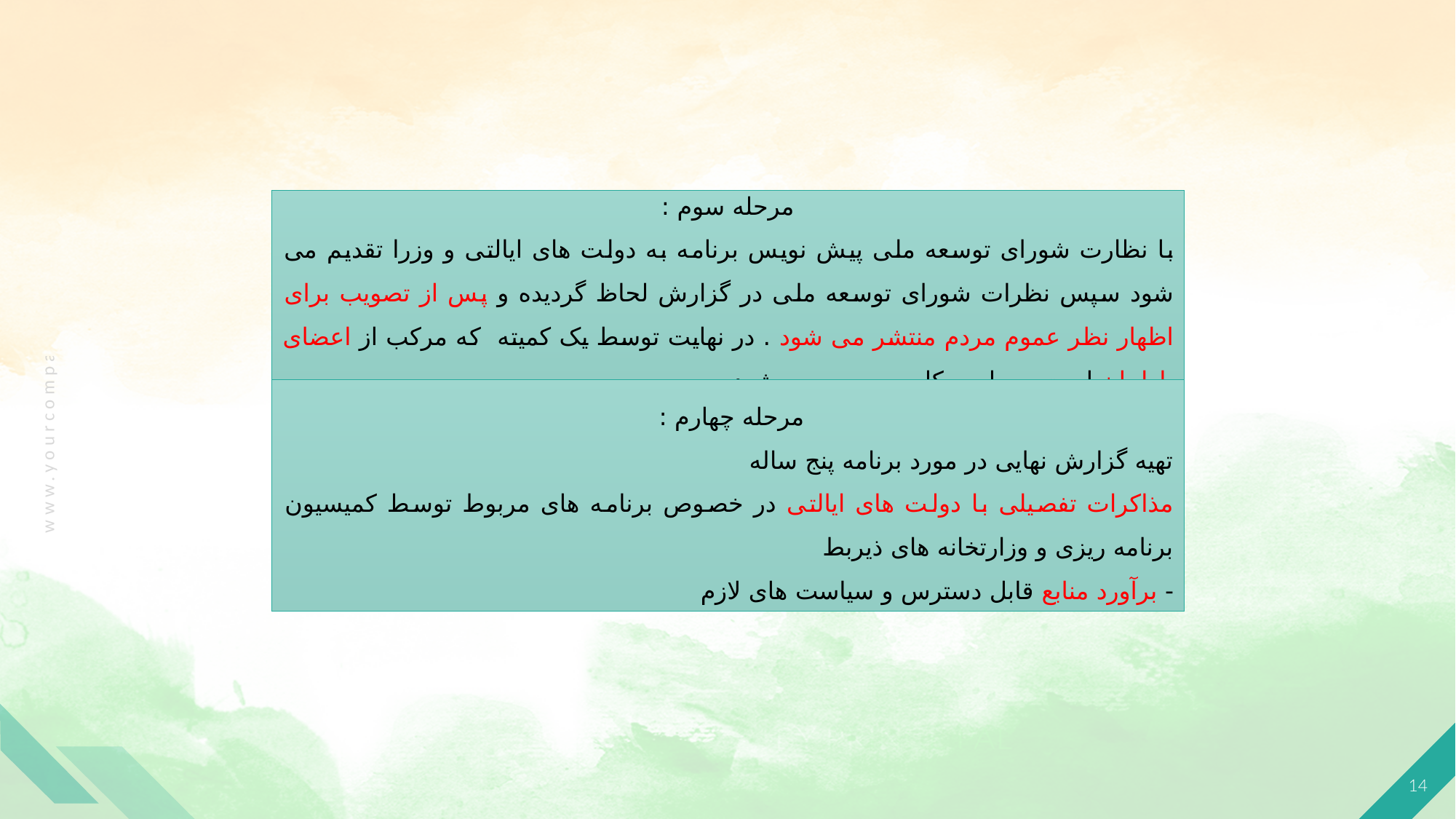

مرحله سوم :
با نظارت شورای توسعه ملی پیش نویس برنامه به دولت های ایالتی و وزرا تقدیم می شود سپس نظرات شورای توسعه ملی در گزارش لحاظ گردیده و پس از تصویب برای اظهار نظر عموم مردم منتشر می شود . در نهایت توسط یک کمیته  که مرکب از اعضای پارلمان است به طوره کلی بررسی می شود.
مرحله چهارم :
تهیه گزارش نهایی در مورد برنامه پنج ساله
مذاکرات تفصیلی با دولت های ایالتی در خصوص برنامه های مربوط توسط کمیسیون برنامه ریزی و وزارتخانه های ذیربط
- برآورد منابع قابل دسترس و سیاست های لازم